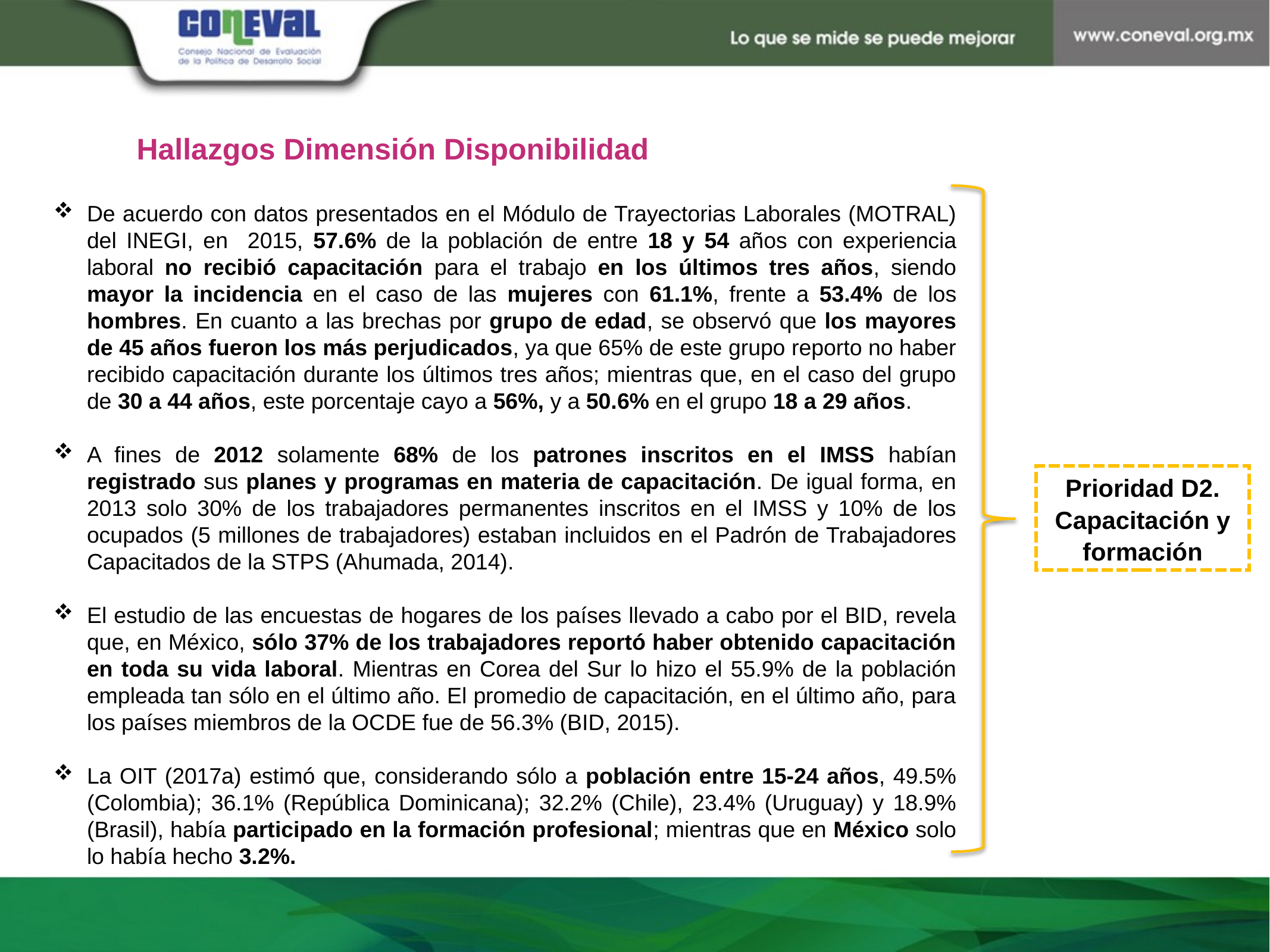

Hallazgos Dimensión Disponibilidad

De acuerdo con datos presentados en el Módulo de Trayectorias Laborales (MOTRAL) del INEGI, en  2015, 57.6% de la población de entre 18 y 54 años con experiencia laboral no recibió capacitación para el trabajo en los últimos tres años, siendo mayor la incidencia en el caso de las mujeres con 61.1%, frente a 53.4% de los hombres. En cuanto a las brechas por grupo de edad, se observó que los mayores de 45 años fueron los más perjudicados, ya que 65% de este grupo reporto no haber recibido capacitación durante los últimos tres años; mientras que, en el caso del grupo de 30 a 44 años, este porcentaje cayo a 56%, y a 50.6% en el grupo 18 a 29 años.

A fines de 2012 solamente 68% de los patrones inscritos en el IMSS habían registrado sus planes y programas en materia de capacitación. De igual forma, en 2013 solo 30% de los trabajadores permanentes inscritos en el IMSS y 10% de los ocupados (5 millones de trabajadores) estaban incluidos en el Padrón de Trabajadores Capacitados de la STPS (Ahumada, 2014).

El estudio de las encuestas de hogares de los países llevado a cabo por el BID, revela que, en México, sólo 37% de los trabajadores reportó haber obtenido capacitación en toda su vida laboral. Mientras en Corea del Sur lo hizo el 55.9% de la población empleada tan sólo en el último año. El promedio de capacitación, en el último año, para los países miembros de la OCDE fue de 56.3% (BID, 2015).

La OIT (2017a) estimó que, considerando sólo a población entre 15-24 años, 49.5% (Colombia); 36.1% (República Dominicana); 32.2% (Chile), 23.4% (Uruguay) y 18.9% (Brasil), había participado en la formación profesional; mientras que en México solo lo había hecho 3.2%.
Prioridad D2. Capacitación y formación